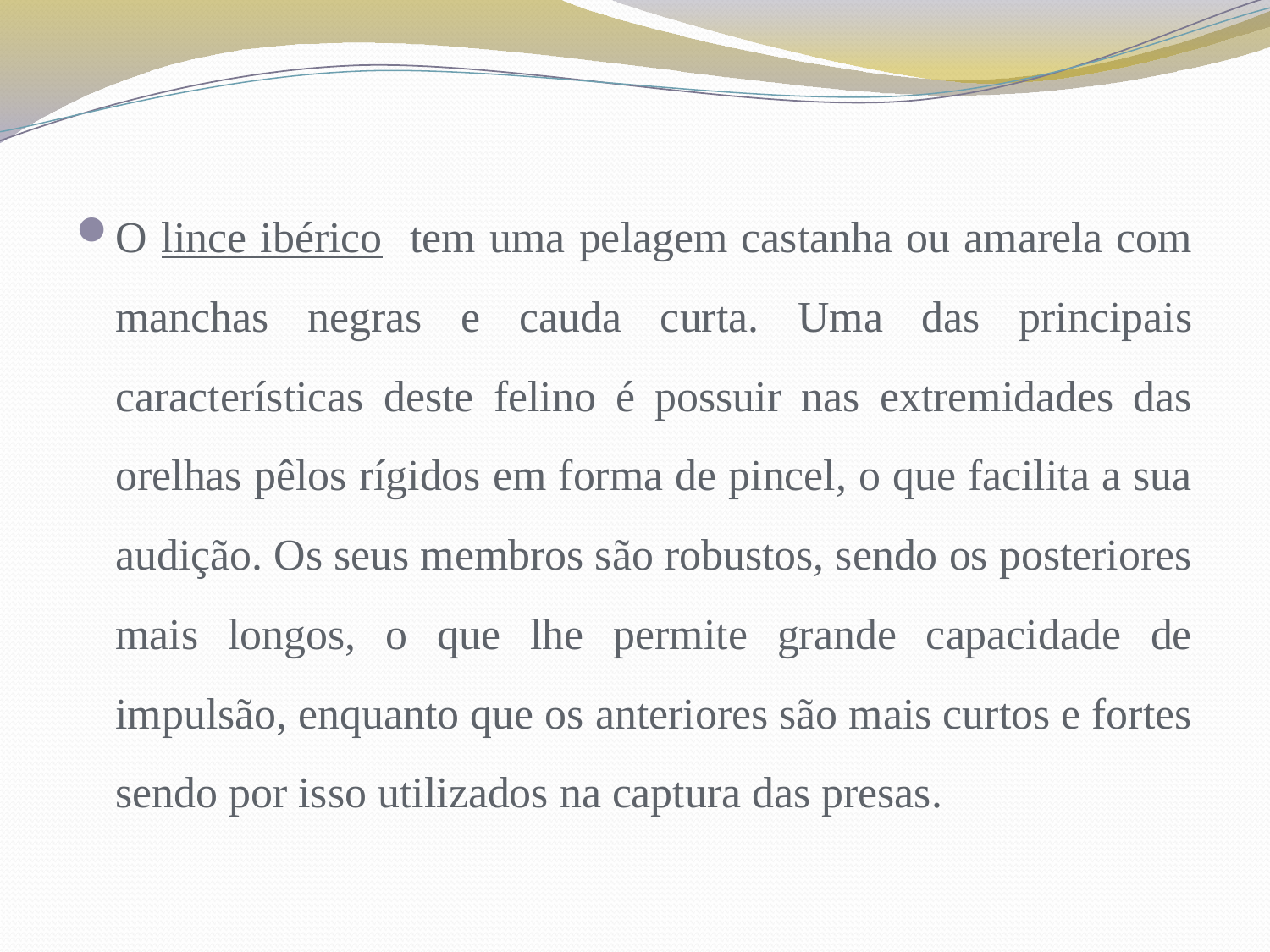

O lince ibérico  tem uma pelagem castanha ou amarela com manchas negras e cauda curta. Uma das principais características deste felino é possuir nas extremidades das orelhas pêlos rígidos em forma de pincel, o que facilita a sua audição. Os seus membros são robustos, sendo os posteriores mais longos, o que lhe permite grande capacidade de impulsão, enquanto que os anteriores são mais curtos e fortes sendo por isso utilizados na captura das presas.